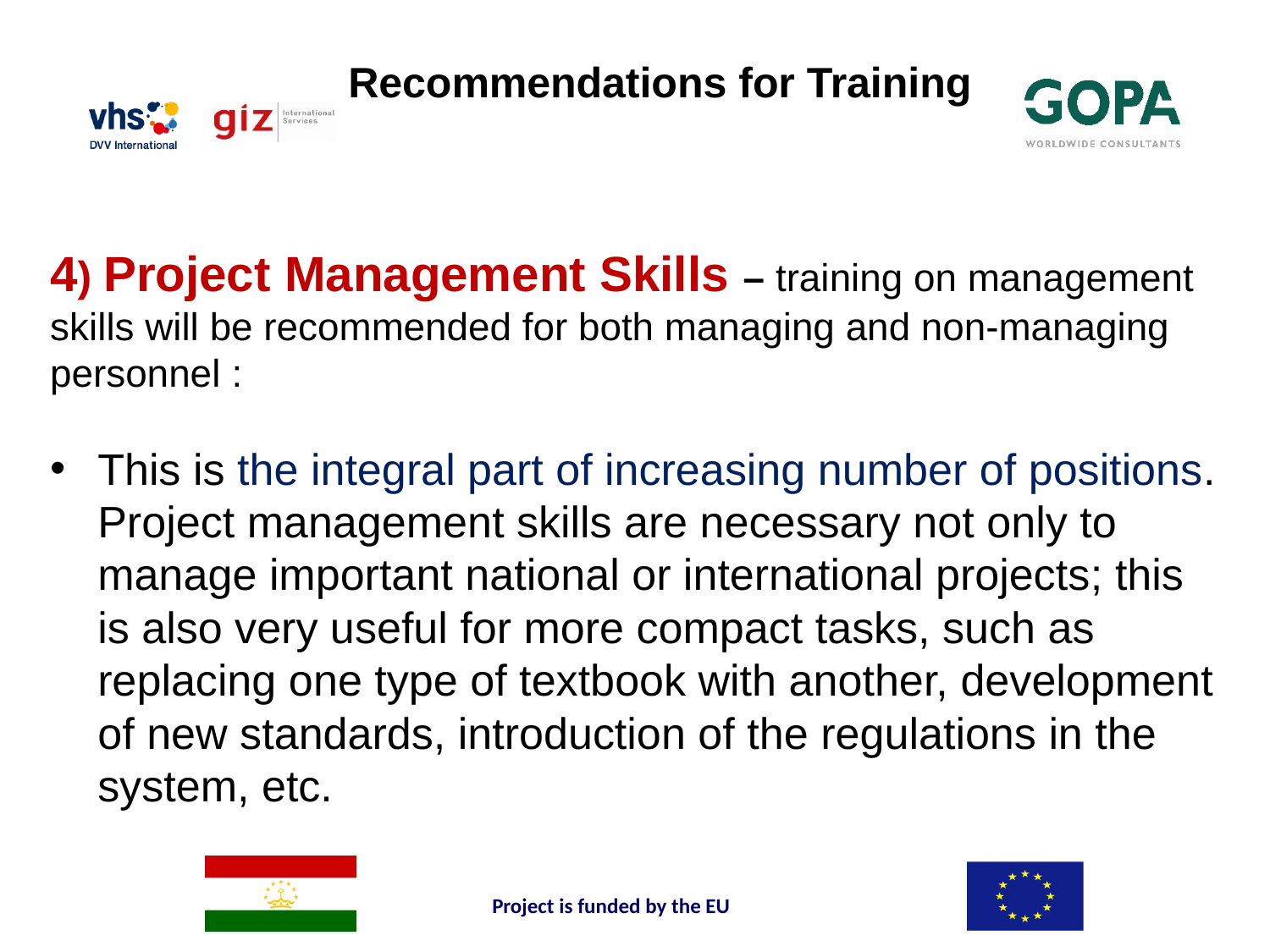

# Recommendations for Training
4) Project Management Skills – training on management skills will be recommended for both managing and non-managing personnel :

This is the integral part of increasing number of positions. Project management skills are necessary not only to manage important national or international projects; this is also very useful for more compact tasks, such as replacing one type of textbook with another, development of new standards, introduction of the regulations in the system, etc.

Project is funded by the EU